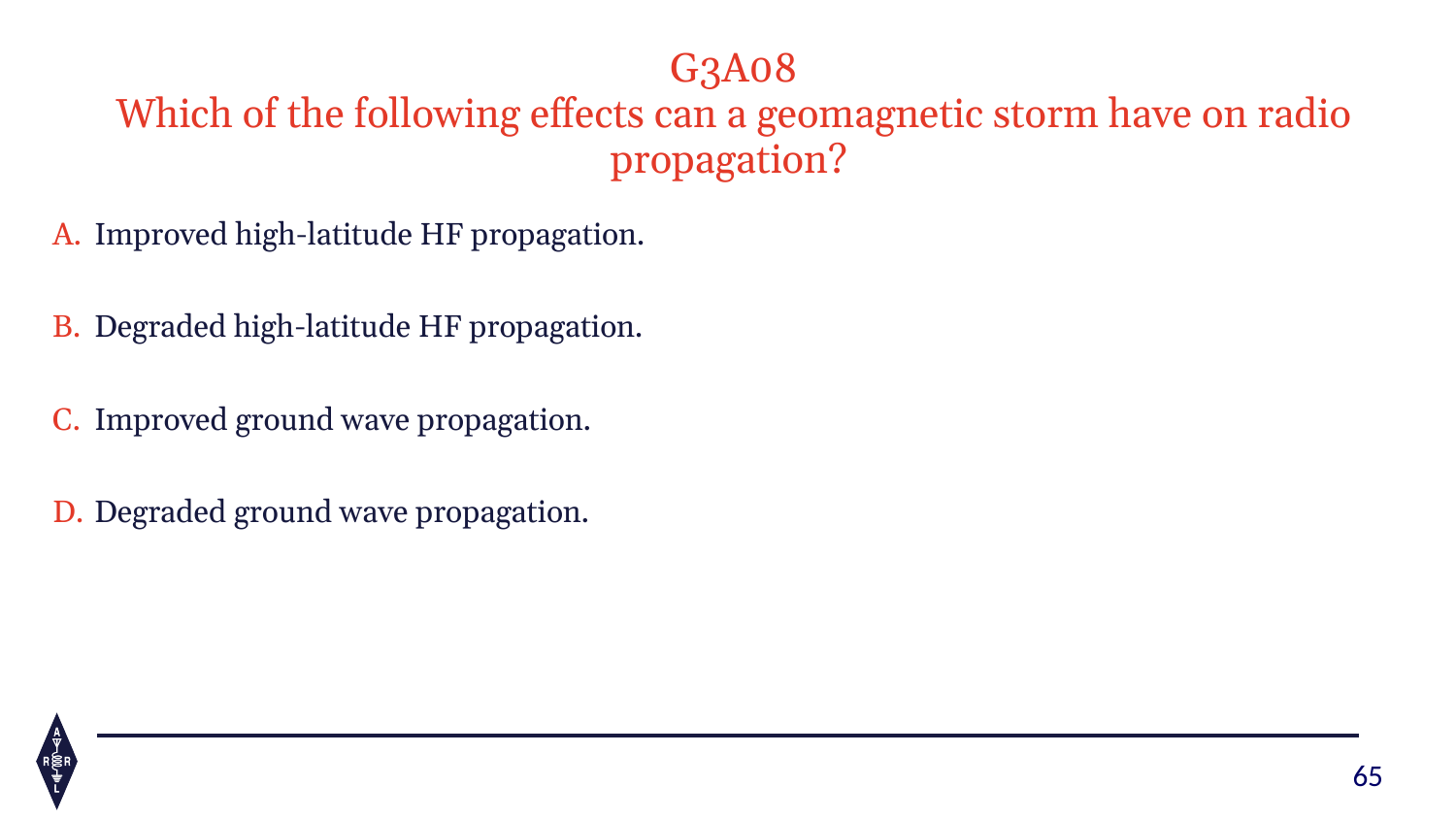

G3A08
Which of the following effects can a geomagnetic storm have on radio propagation?
Improved high-latitude HF propagation.

Degraded high-latitude HF propagation.

Improved ground wave propagation.

Degraded ground wave propagation.
65